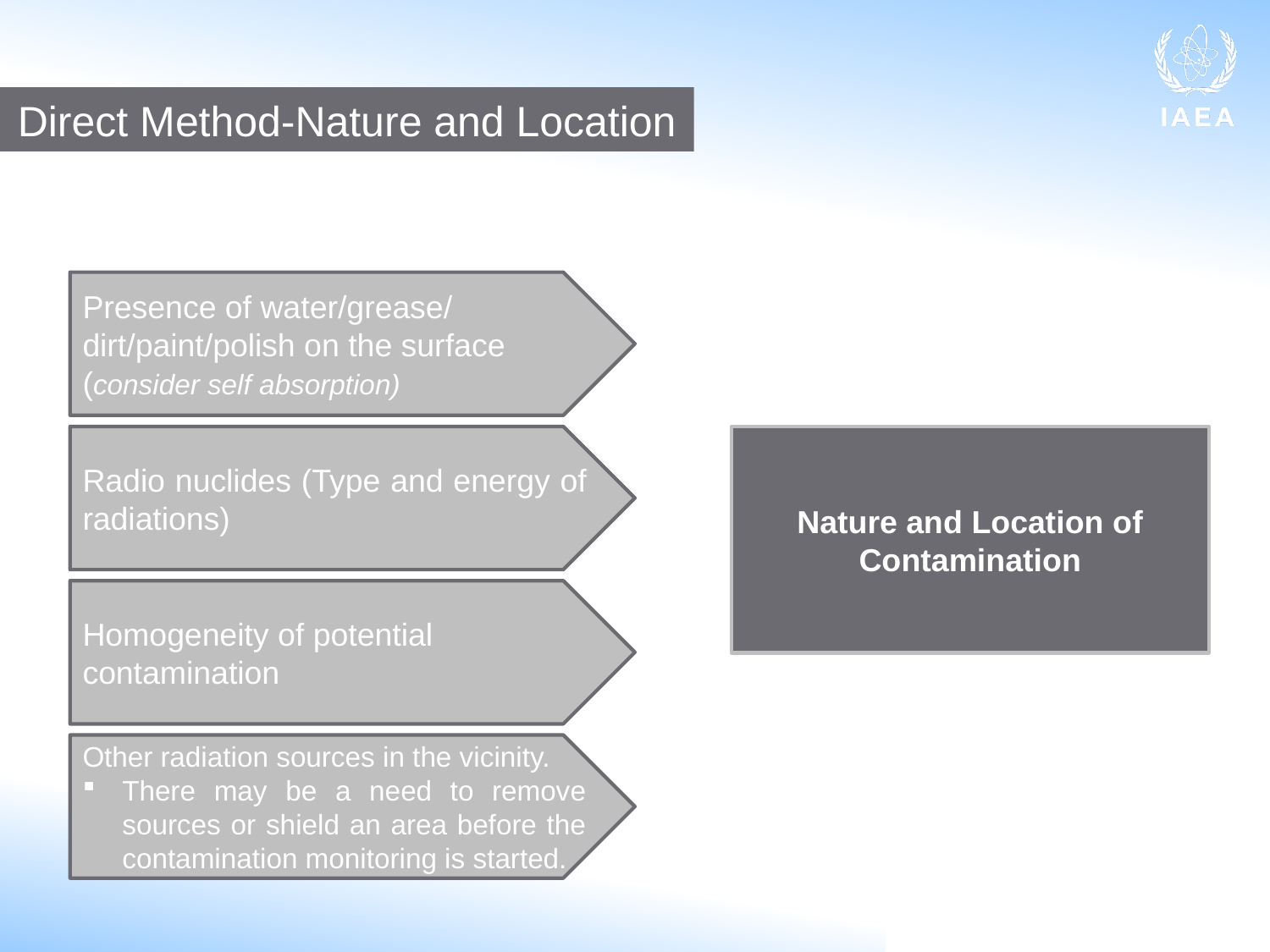

Direct Method-Nature and Location

Presence of water/grease/
dirt/paint/polish on the surface (consider self absorption)

Radio nuclides (Type and energy of radiations)

Nature and Location of Contamination

Homogeneity of potential contamination

Other radiation sources in the vicinity.
There may be a need to remove sources or shield an area before the contamination monitoring is started.